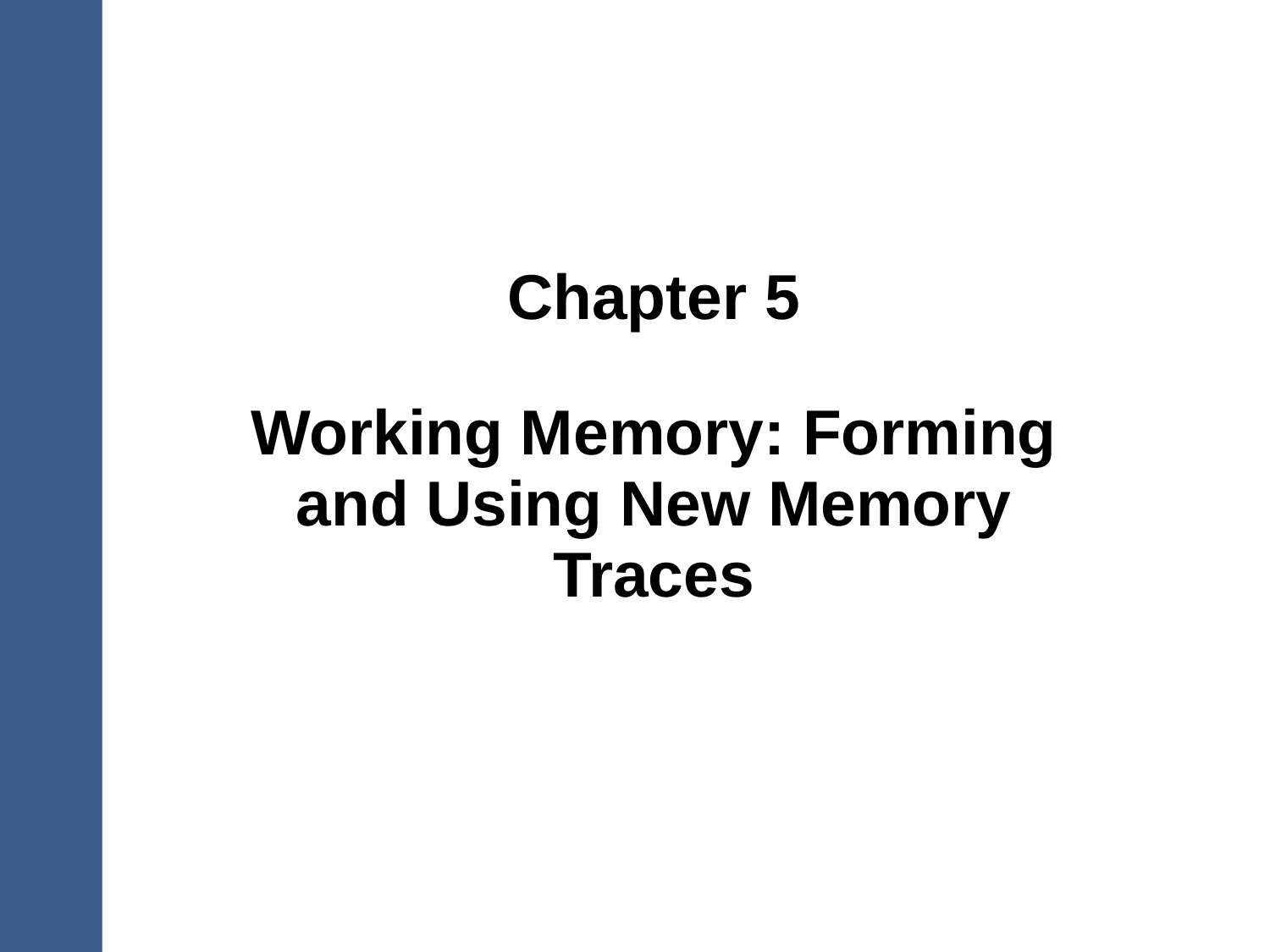

# Chapter 5
Working Memory: Forming and Using New Memory Traces